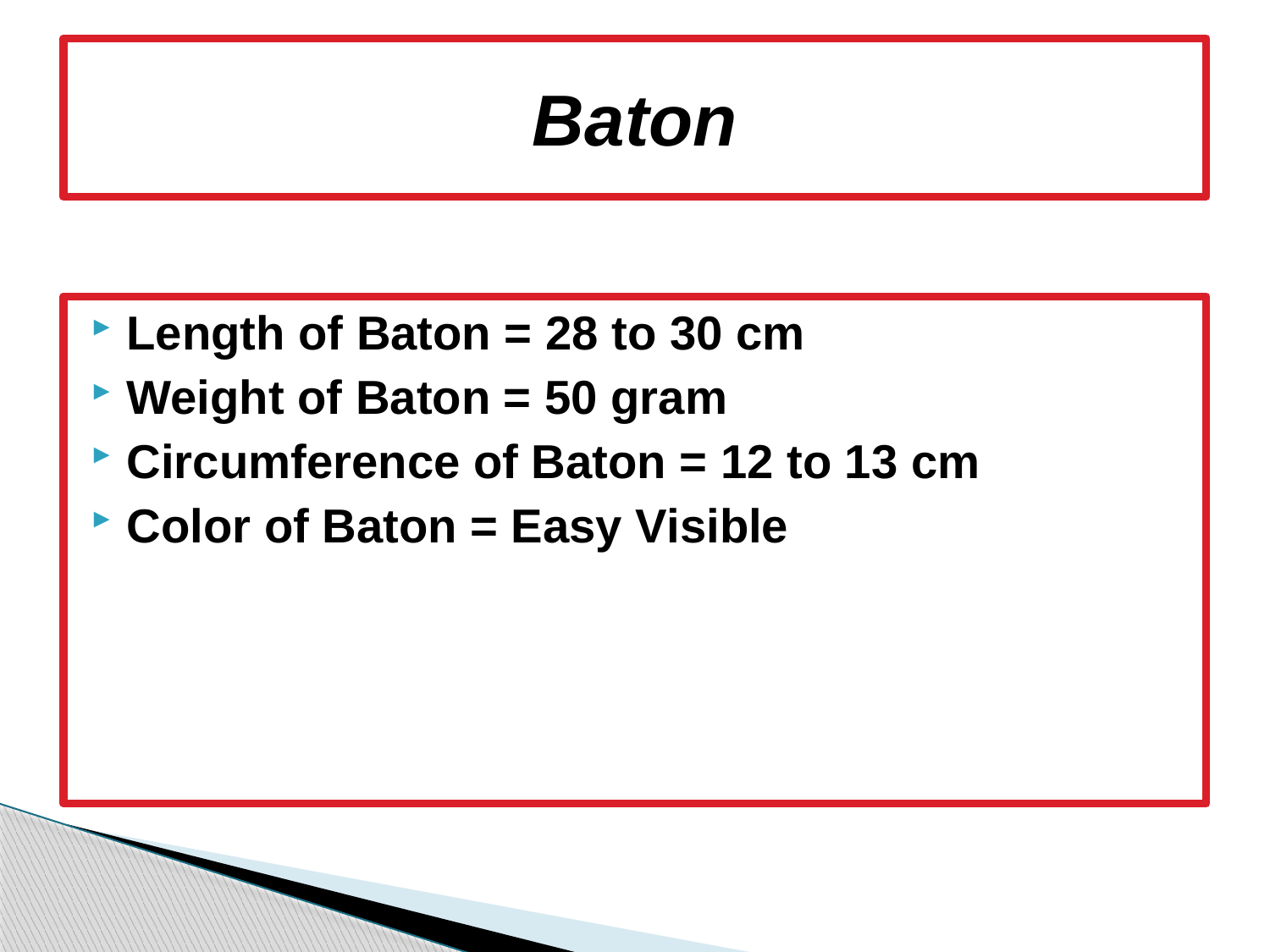

# Baton
Length of Baton = 28 to 30 cm
Weight of Baton = 50 gram
Circumference of Baton = 12 to 13 cm
Color of Baton = Easy Visible